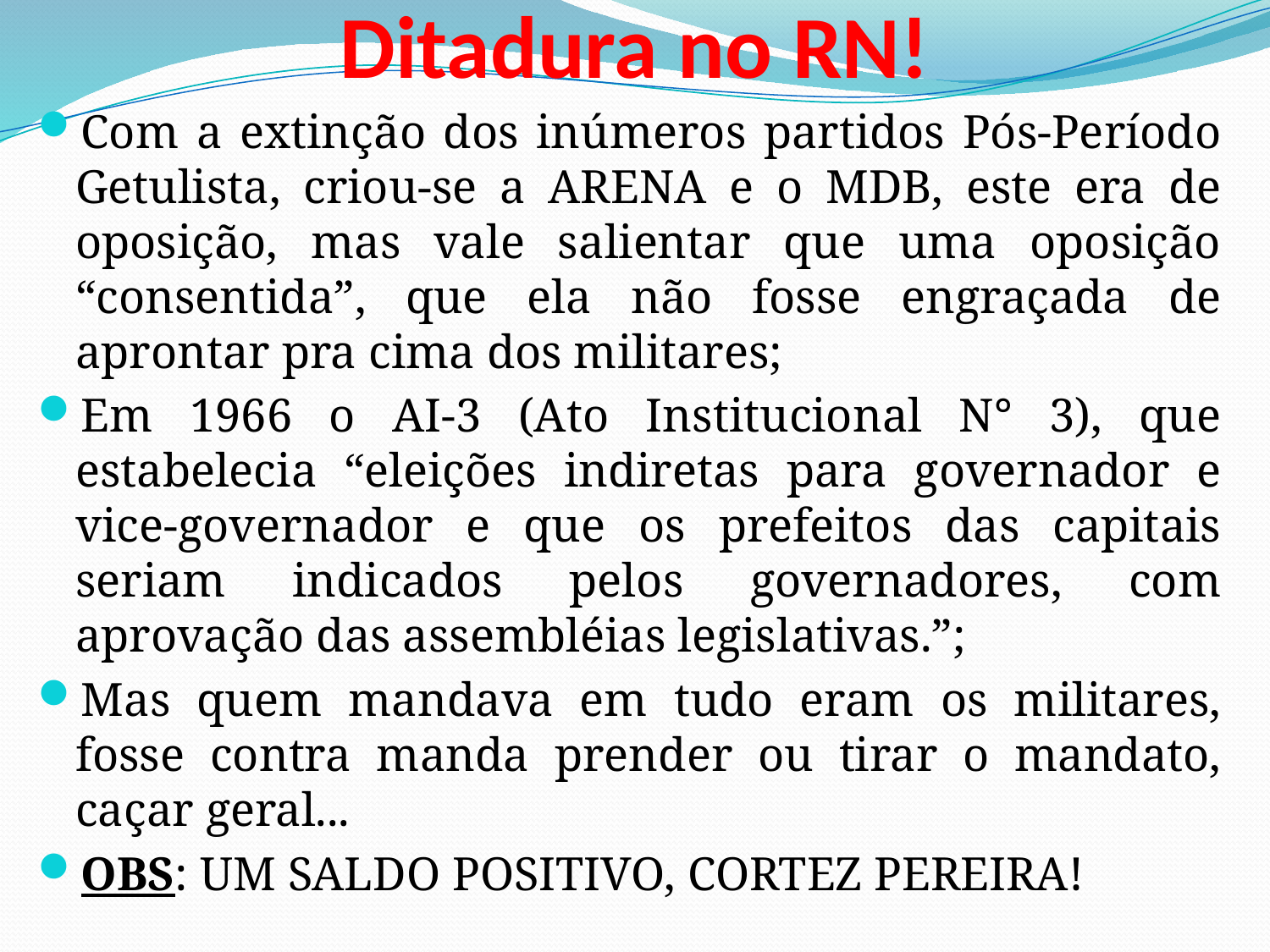

# Ditadura no RN!
Com a extinção dos inúmeros partidos Pós-Período Getulista, criou-se a ARENA e o MDB, este era de oposição, mas vale salientar que uma oposição “consentida”, que ela não fosse engraçada de aprontar pra cima dos militares;
Em 1966 o AI-3 (Ato Institucional N° 3), que estabelecia “eleições indiretas para governador e vice-governador e que os prefeitos das capitais seriam indicados pelos governadores, com aprovação das assembléias legislativas.”;
Mas quem mandava em tudo eram os militares, fosse contra manda prender ou tirar o mandato, caçar geral...
OBS: UM SALDO POSITIVO, CORTEZ PEREIRA!